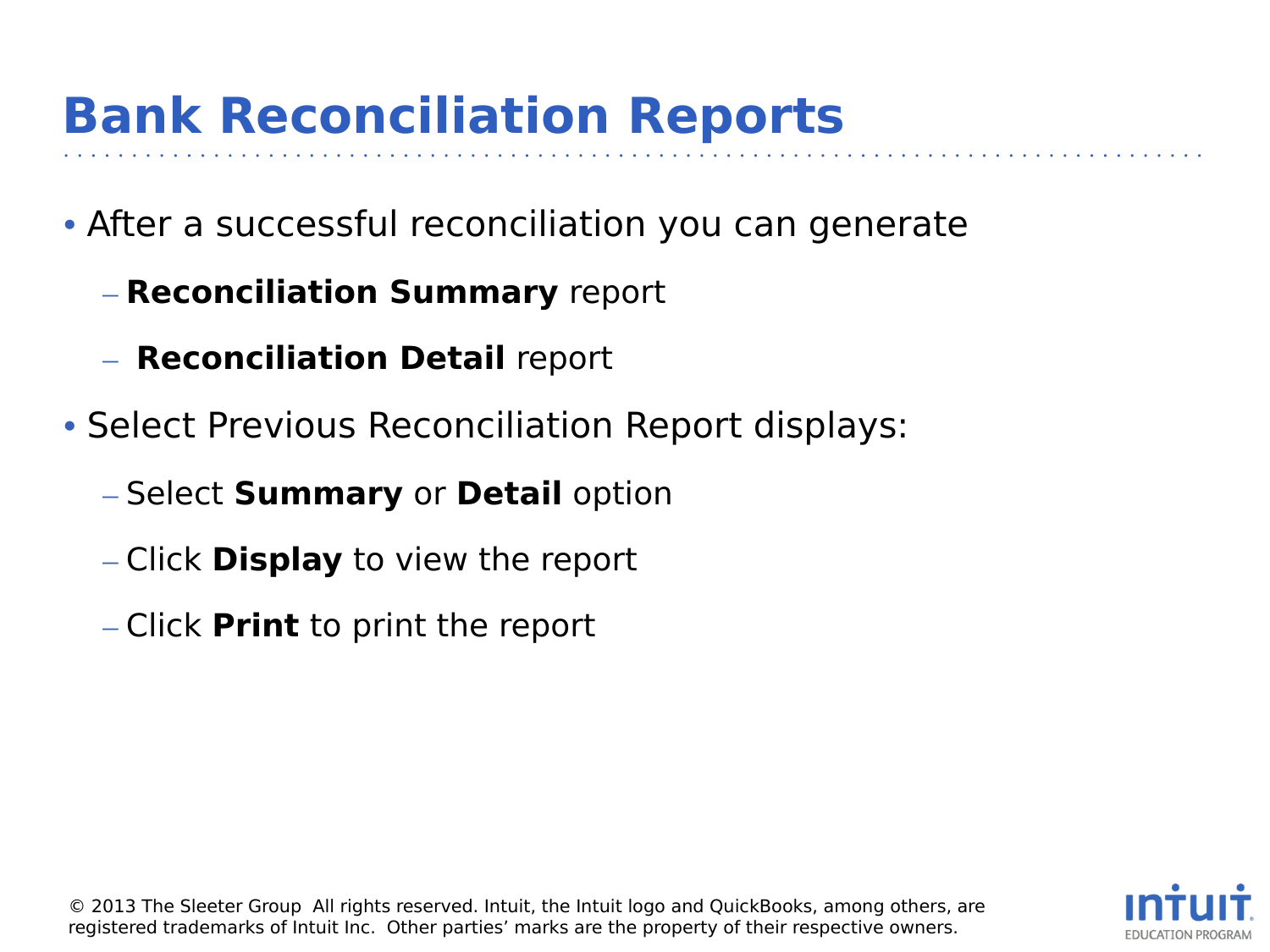

# Bank Reconciliation Reports
After a successful reconciliation you can generate
Reconciliation Summary report
 Reconciliation Detail report
Select Previous Reconciliation Report displays:
Select Summary or Detail option
Click Display to view the report
Click Print to print the report